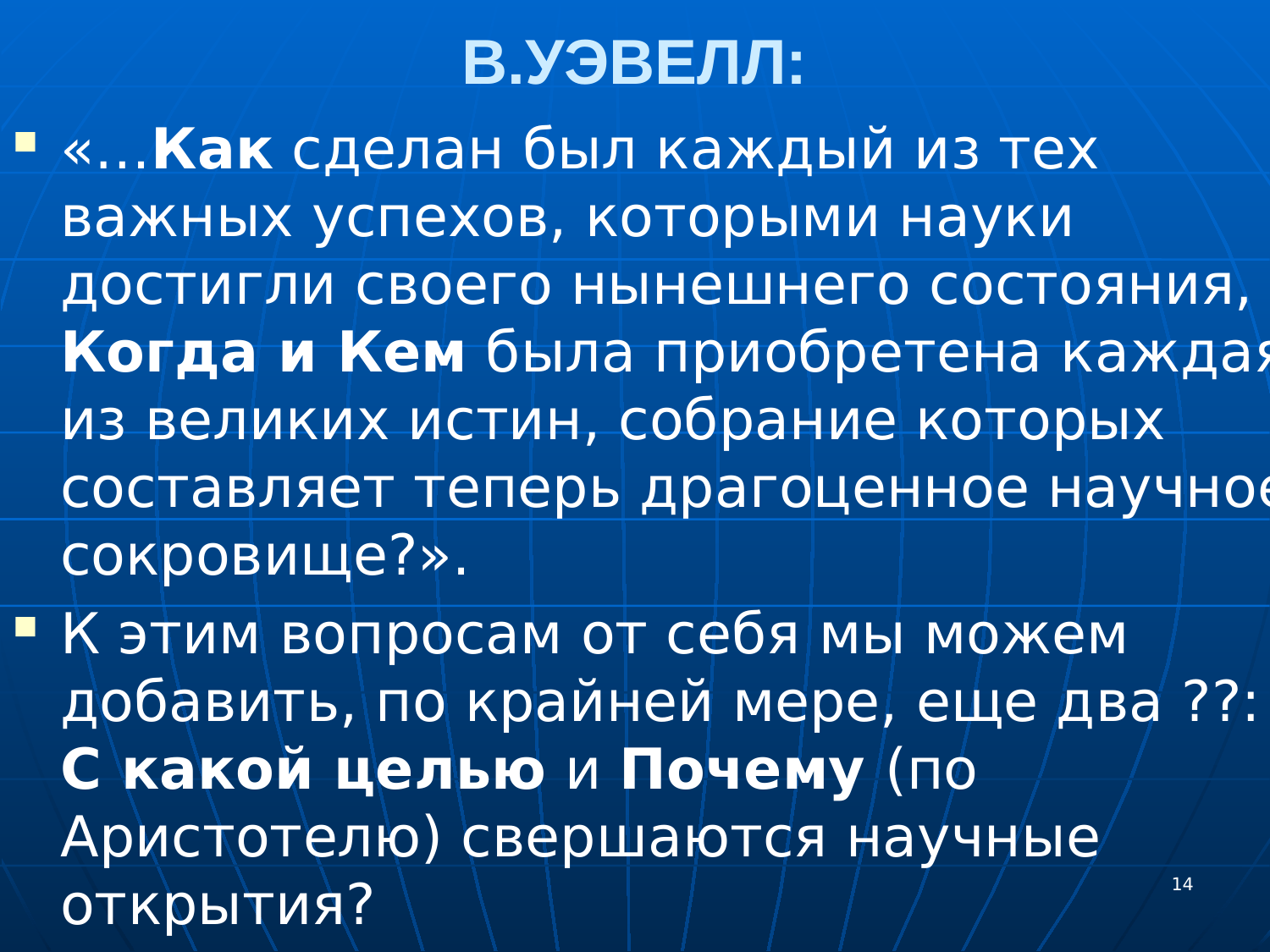

# В.УЭВЕЛЛ:
«…Как сделан был каждый из тех важных успехов, которыми науки достигли своего нынешнего состояния, Когда и Кем была приобретена каждая из великих истин, собрание которых составляет теперь драгоценное научное сокровище?».
К этим вопросам от себя мы можем добавить, по крайней мере, еще два ??:  С какой целью и Почему (по Аристотелю) свершаются научные открытия?

14